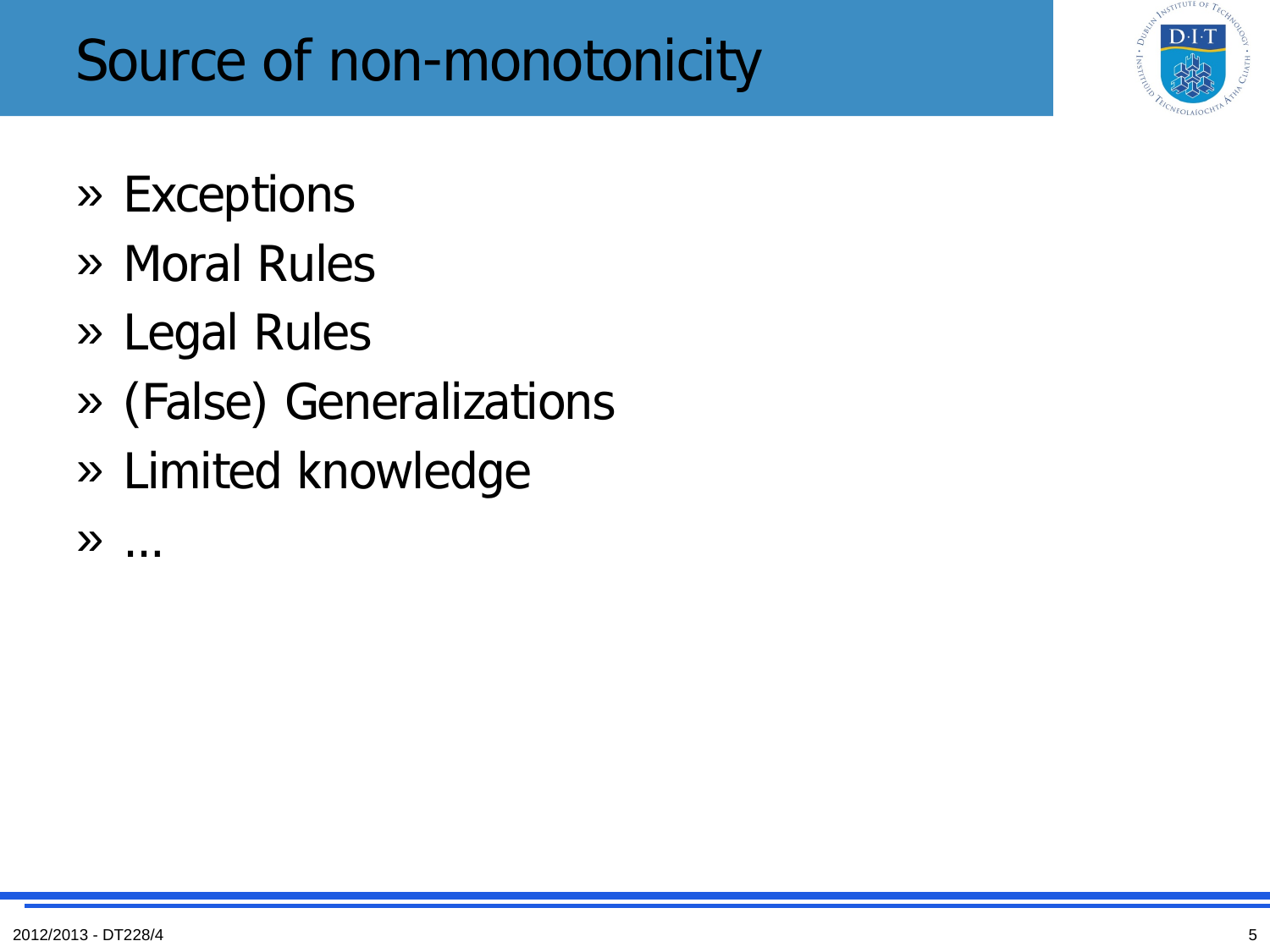

# Source of non-monotonicity
Exceptions
Moral Rules
Legal Rules
(False) Generalizations
Limited knowledge
…
2012/2013 - DT228/4
5